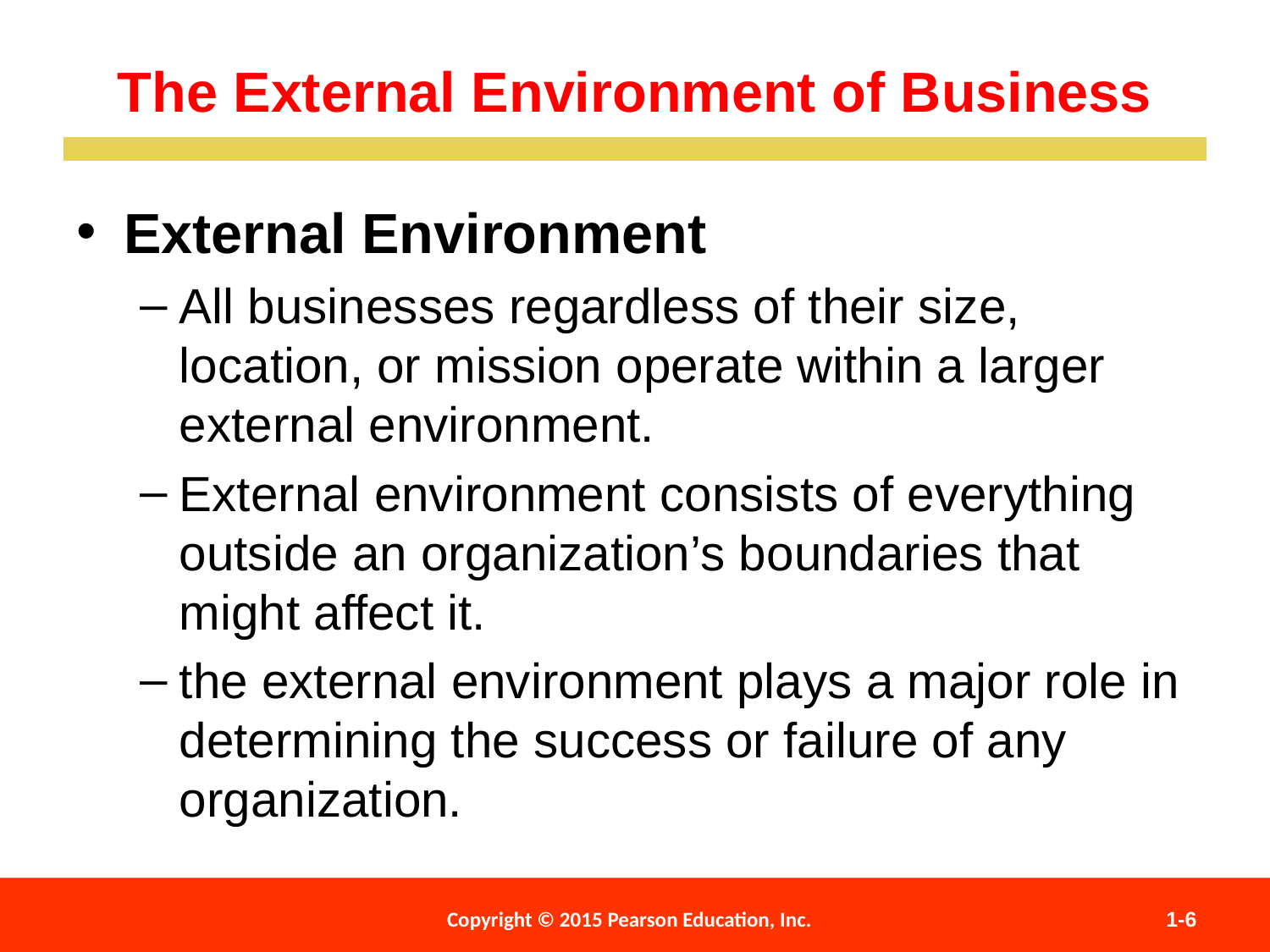

The External Environment of Business
External Environment
All businesses regardless of their size, location, or mission operate within a larger external environment.
External environment consists of everything outside an organization’s boundaries that might affect it.
the external environment plays a major role in determining the success or failure of any organization.